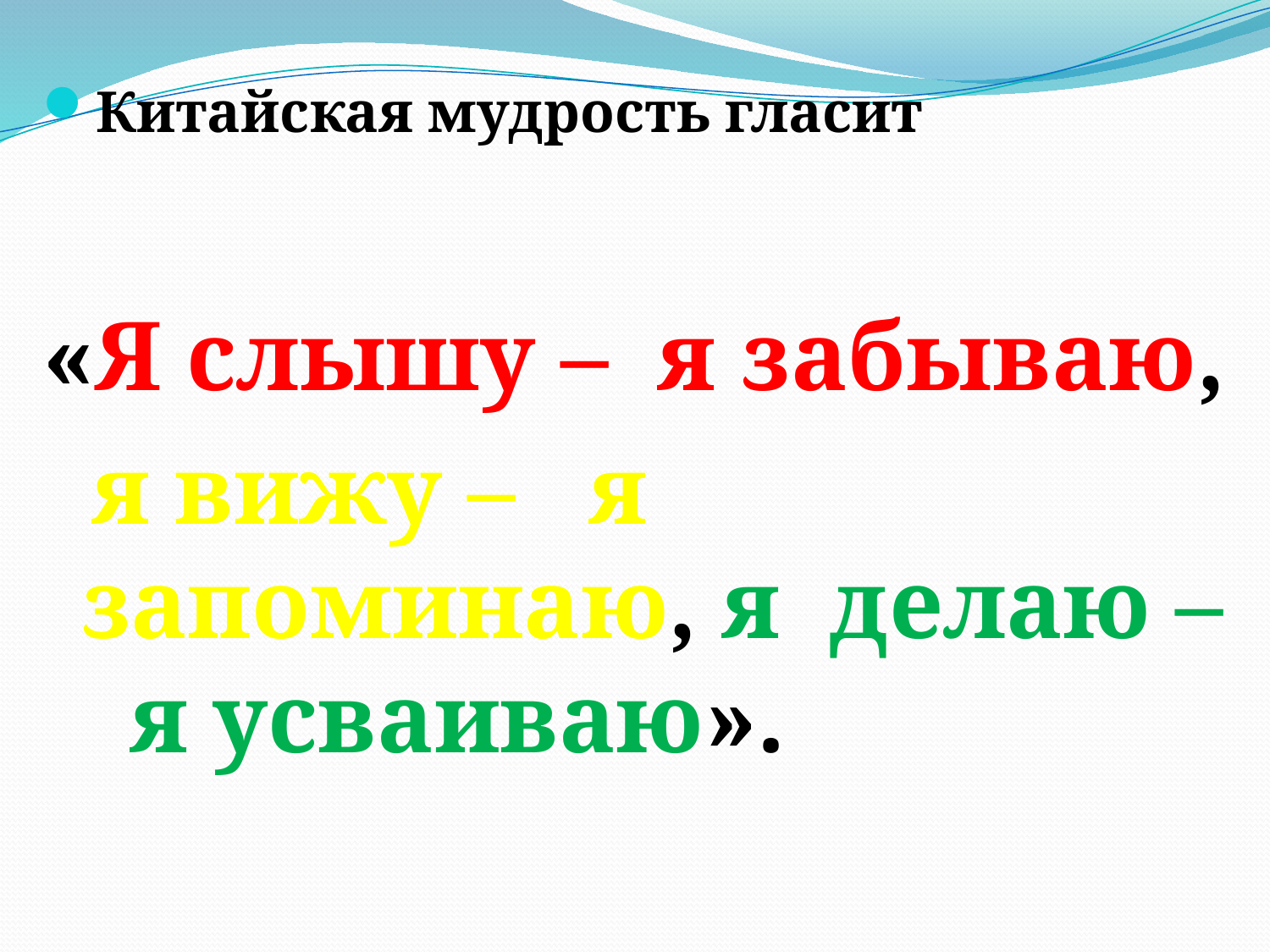

Китайская мудрость гласит

«Я слышу –  я забываю,
  я вижу –   я запоминаю, я  делаю –   я усваиваю».